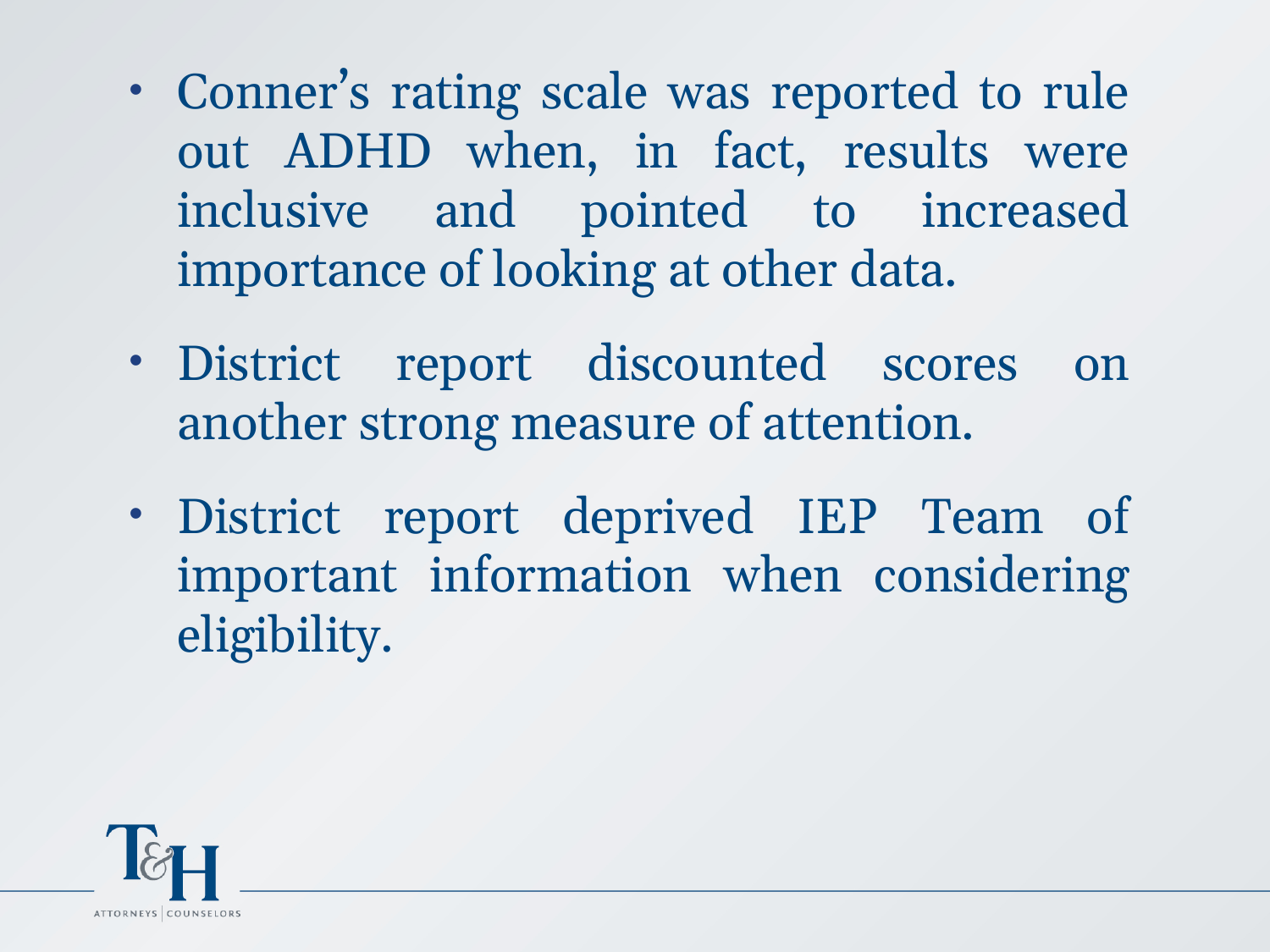

Conner’s rating scale was reported to rule out ADHD when, in fact, results were inclusive and pointed to increased importance of looking at other data.

District report discounted scores on another strong measure of attention.

District report deprived IEP Team of important information when considering eligibility.